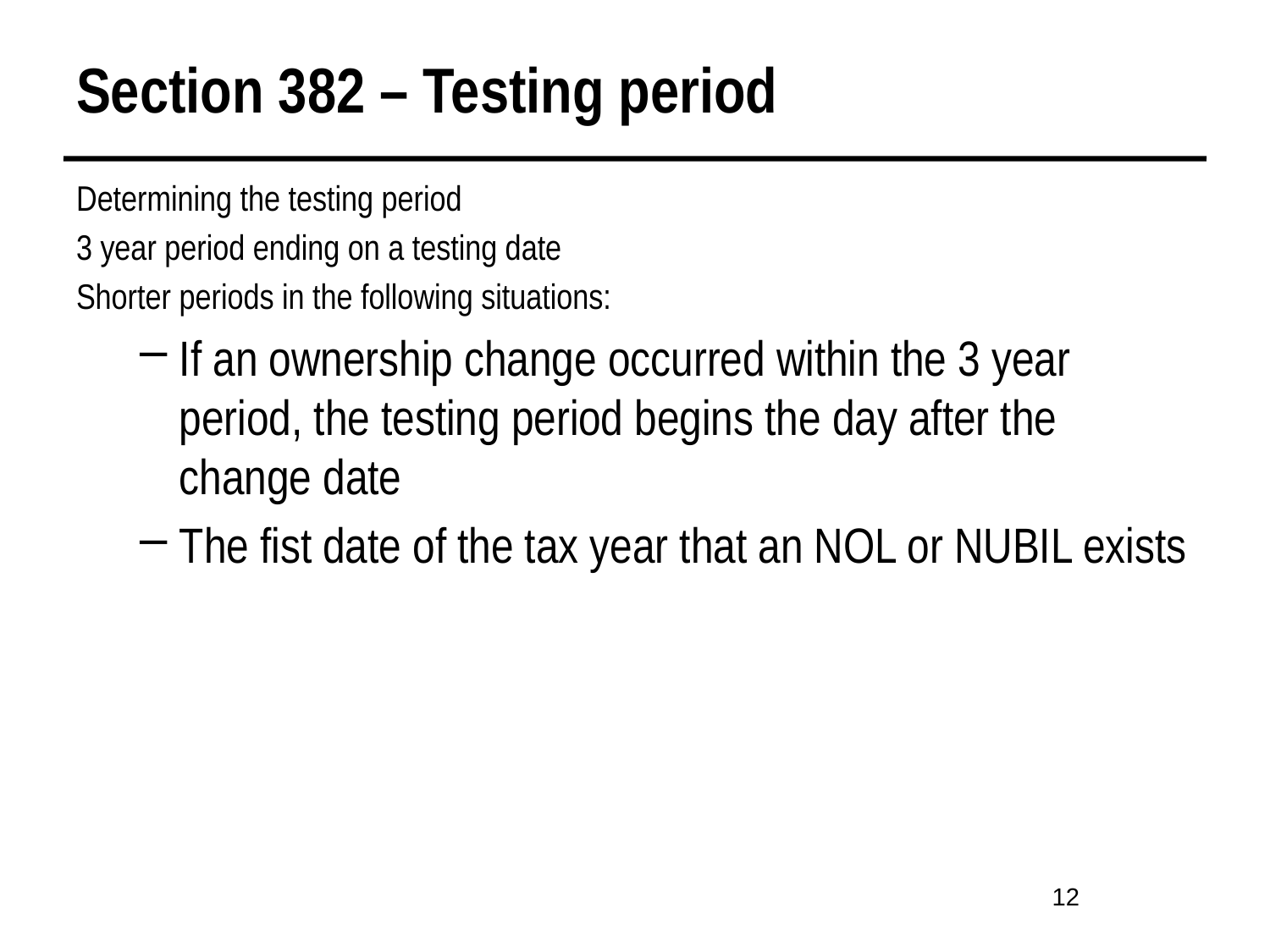

# Section 382 – Testing period
Determining the testing period
3 year period ending on a testing date
Shorter periods in the following situations:
If an ownership change occurred within the 3 year period, the testing period begins the day after the change date
The fist date of the tax year that an NOL or NUBIL exists

12